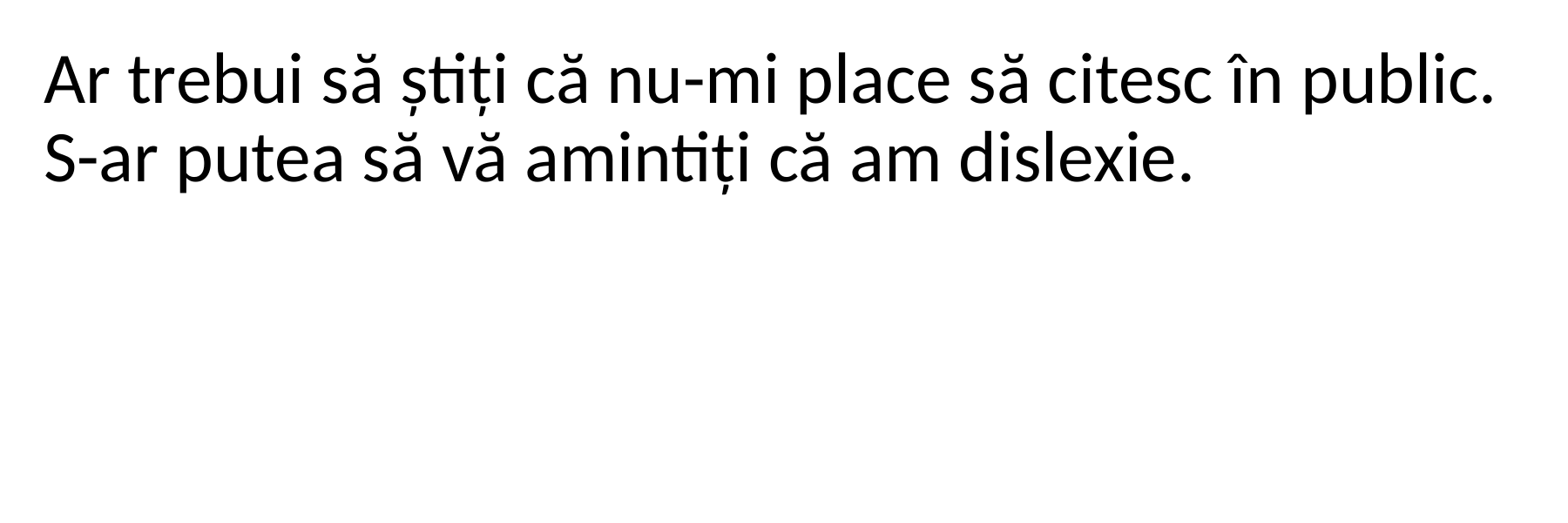

Ar trebui să știți că nu-mi place să citesc în public. S-ar putea să vă amintiți că am dislexie.